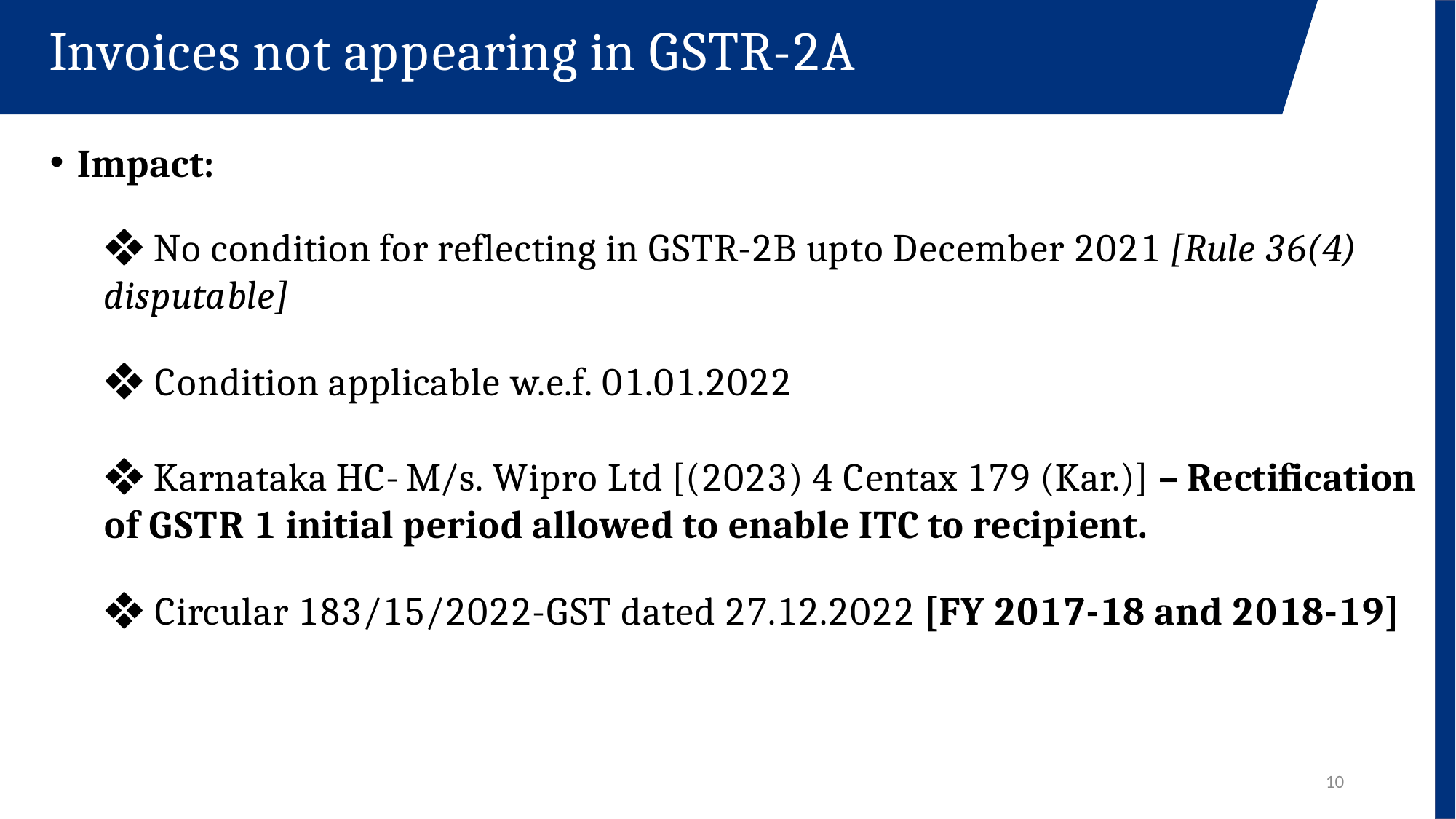

Invoices not appearing in GSTR-2A
Impact:
❖ No condition for reflecting in GSTR-2B upto December 2021 [Rule 36(4) disputable]

❖ Condition applicable w.e.f. 01.01.2022

❖ Karnataka HC- M/s. Wipro Ltd [(2023) 4 Centax 179 (Kar.)] – Rectification of GSTR 1 initial period allowed to enable ITC to recipient.

❖ Circular 183/15/2022-GST dated 27.12.2022 [FY 2017-18 and 2018-19]

10